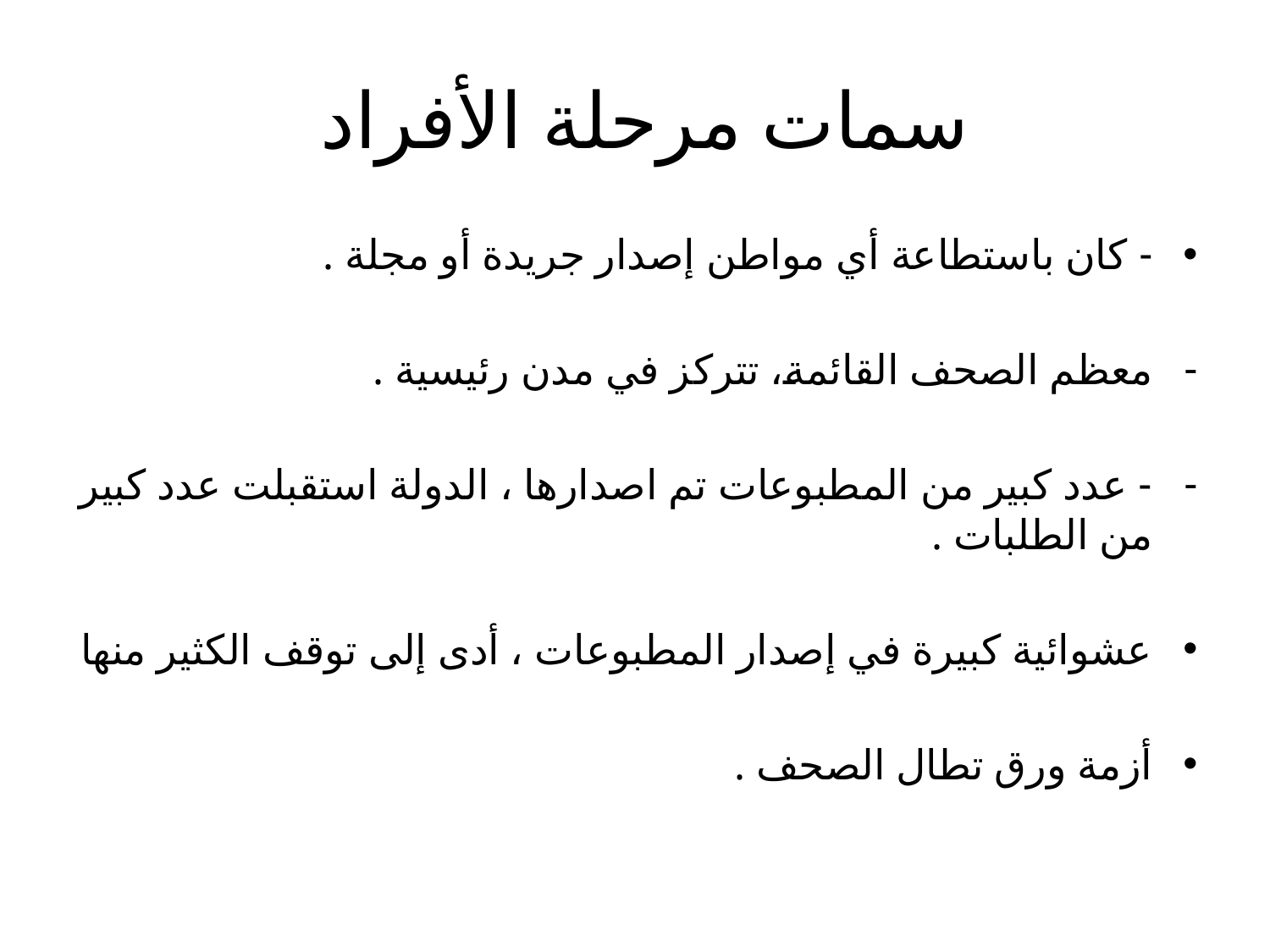

# سمات مرحلة الأفراد
- كان باستطاعة أي مواطن إصدار جريدة أو مجلة .

معظم الصحف القائمة، تتركز في مدن رئيسية .

- عدد كبير من المطبوعات تم اصدارها ، الدولة استقبلت عدد كبير من الطلبات .

عشوائية كبيرة في إصدار المطبوعات ، أدى إلى توقف الكثير منها

أزمة ورق تطال الصحف .